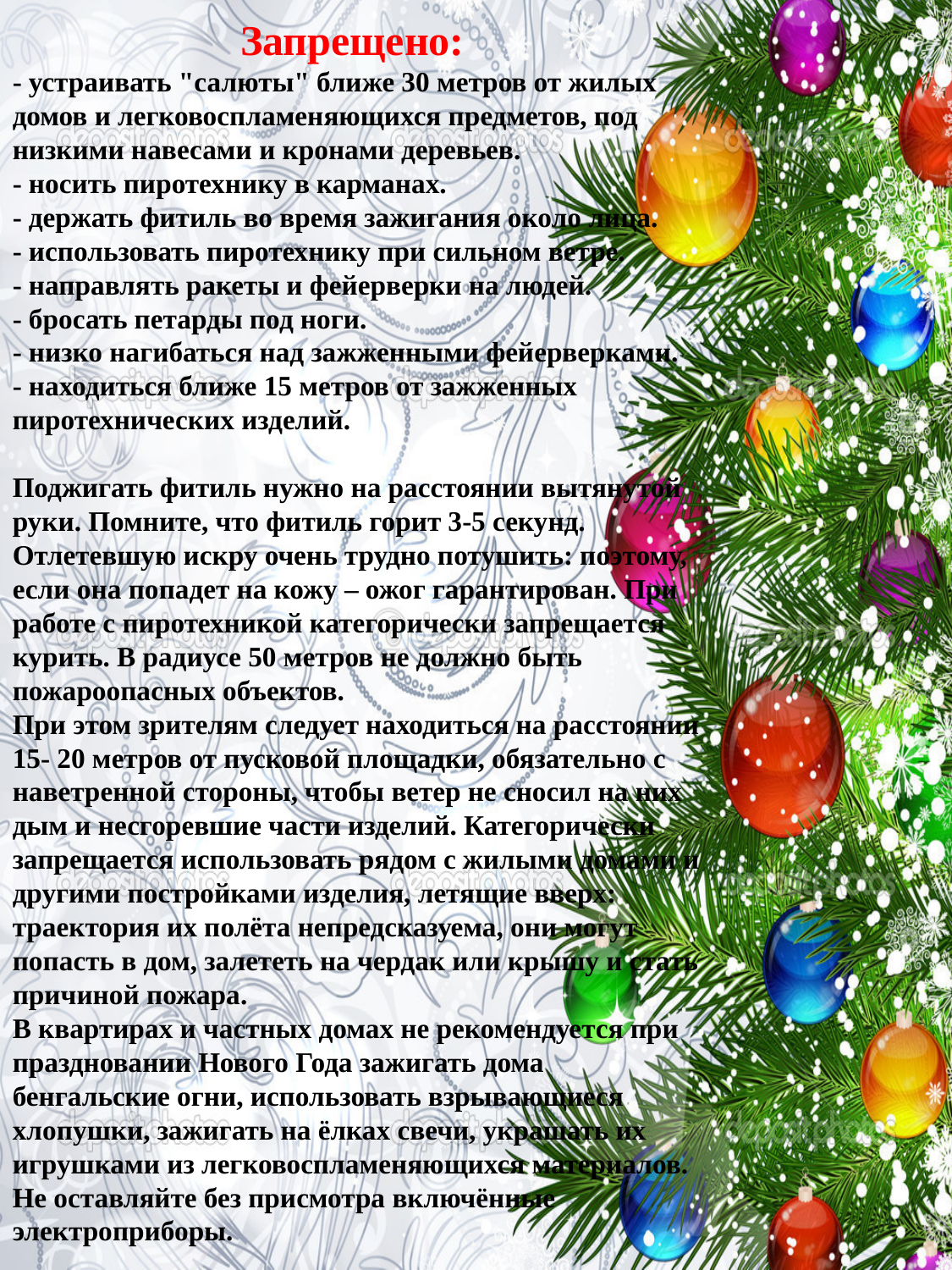

Запрещено:
- устраивать "салюты" ближе 30 метров от жилых домов и легковоспламеняющихся предметов, под низкими навесами и кронами деревьев.
- носить пиротехнику в карманах.
- держать фитиль во время зажигания около лица.
- использовать пиротехнику при сильном ветре.
- направлять ракеты и фейерверки на людей.
- бросать петарды под ноги.
- низко нагибаться над зажженными фейерверками.
- находиться ближе 15 метров от зажженных пиротехнических изделий.

Поджигать фитиль нужно на расстоянии вытянутой руки. Помните, что фитиль горит 3-5 секунд. Отлетевшую искру очень трудно потушить: поэтому, если она попадет на кожу – ожог гарантирован. При работе с пиротехникой категорически запрещается курить. В радиусе 50 метров не должно быть пожароопасных объектов.
При этом зрителям следует находиться на расстоянии 15- 20 метров от пусковой площадки, обязательно с наветренной стороны, чтобы ветер не сносил на них дым и несгоревшие части изделий. Категорически запрещается использовать рядом с жилыми домами и другими постройками изделия, летящие вверх: траектория их полёта непредсказуема, они могут попасть в дом, залететь на чердак или крышу и стать причиной пожара.
В квартирах и частных домах не рекомендуется при праздновании Нового Года зажигать дома бенгальские огни, использовать взрывающиеся хлопушки, зажигать на ёлках свечи, украшать их игрушками из легковоспламеняющихся материалов. Не оставляйте без присмотра включённые электроприборы.